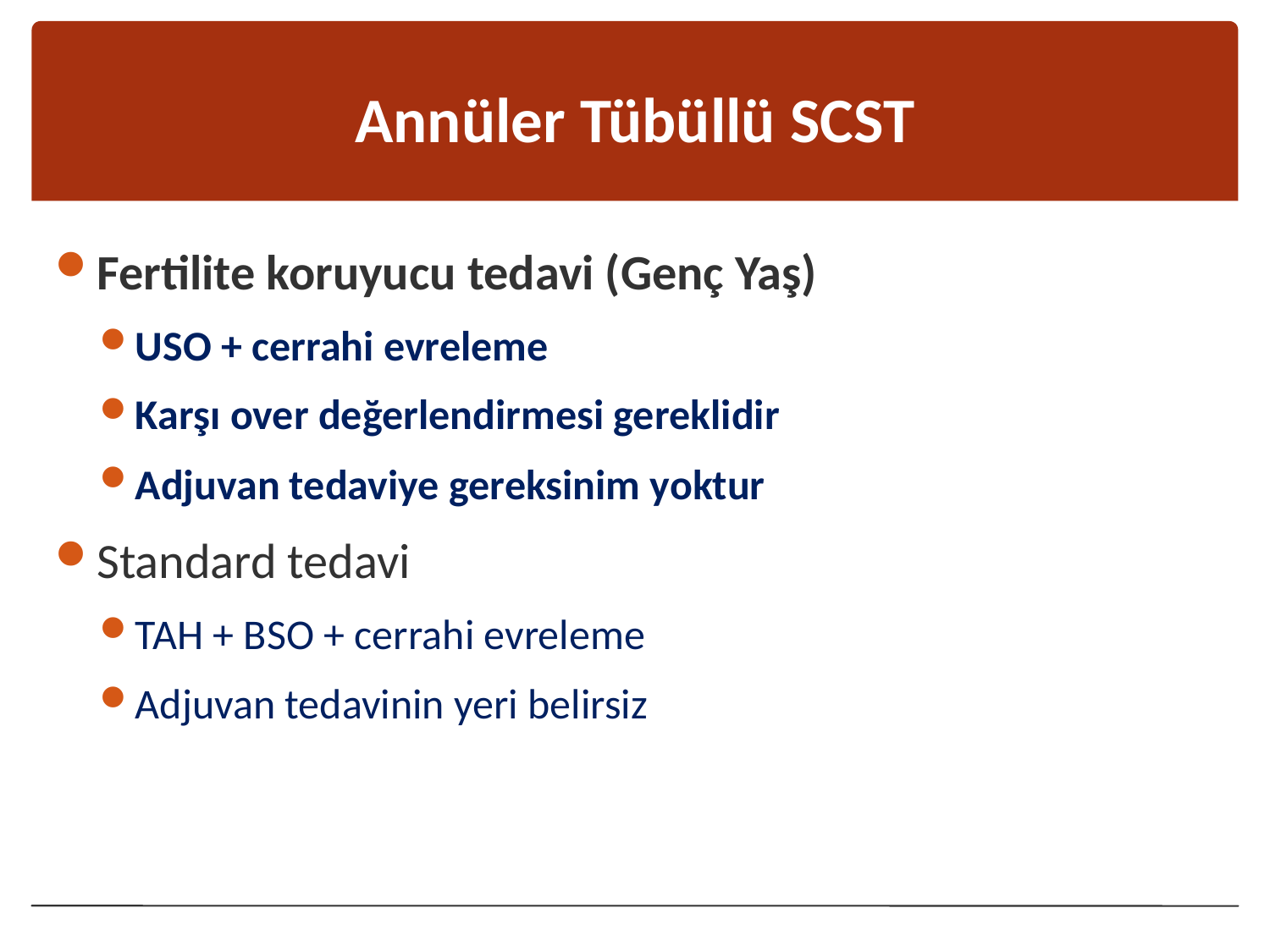

# Annüler Tübüllü SCST
Fertilite koruyucu tedavi (Genç Yaş)
USO + cerrahi evreleme
Karşı over değerlendirmesi gereklidir
Adjuvan tedaviye gereksinim yoktur
Standard tedavi
TAH + BSO + cerrahi evreleme
Adjuvan tedavinin yeri belirsiz